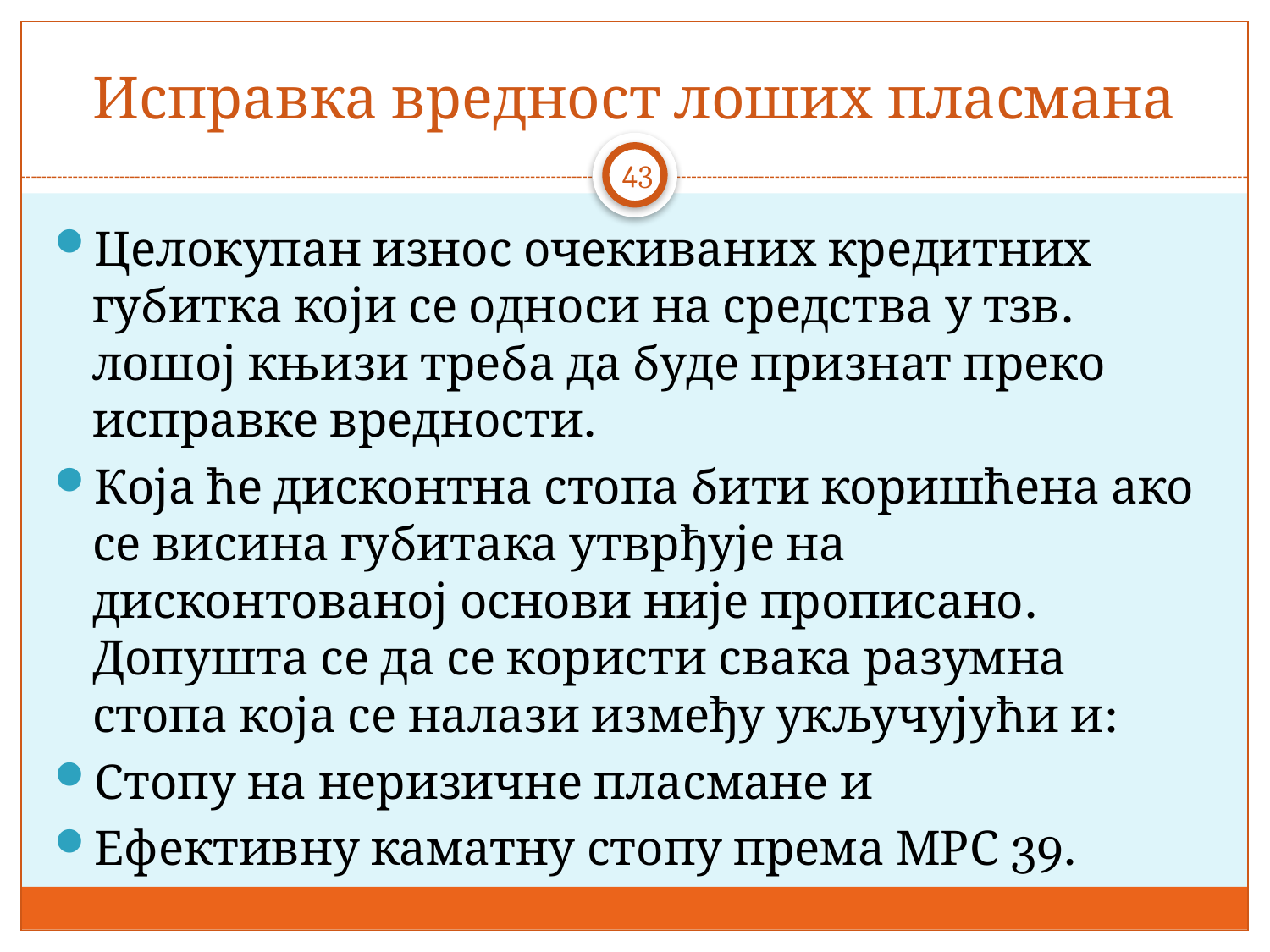

# Исправка вредност лоших пласмана
43
Целокупан износ очекиваних кредитних губитка који се односи на средства у тзв. лошој књизи треба да буде признат преко исправке вредности.
Која ће дисконтна стопа бити коришћена ако се висина губитака утврђује на дисконтованој основи није прописано. Допушта се да се користи свака разумна стопа која се налази између укључујући и:
Стопу на неризичне пласмане и
Ефективну каматну стопу према МРС 39.